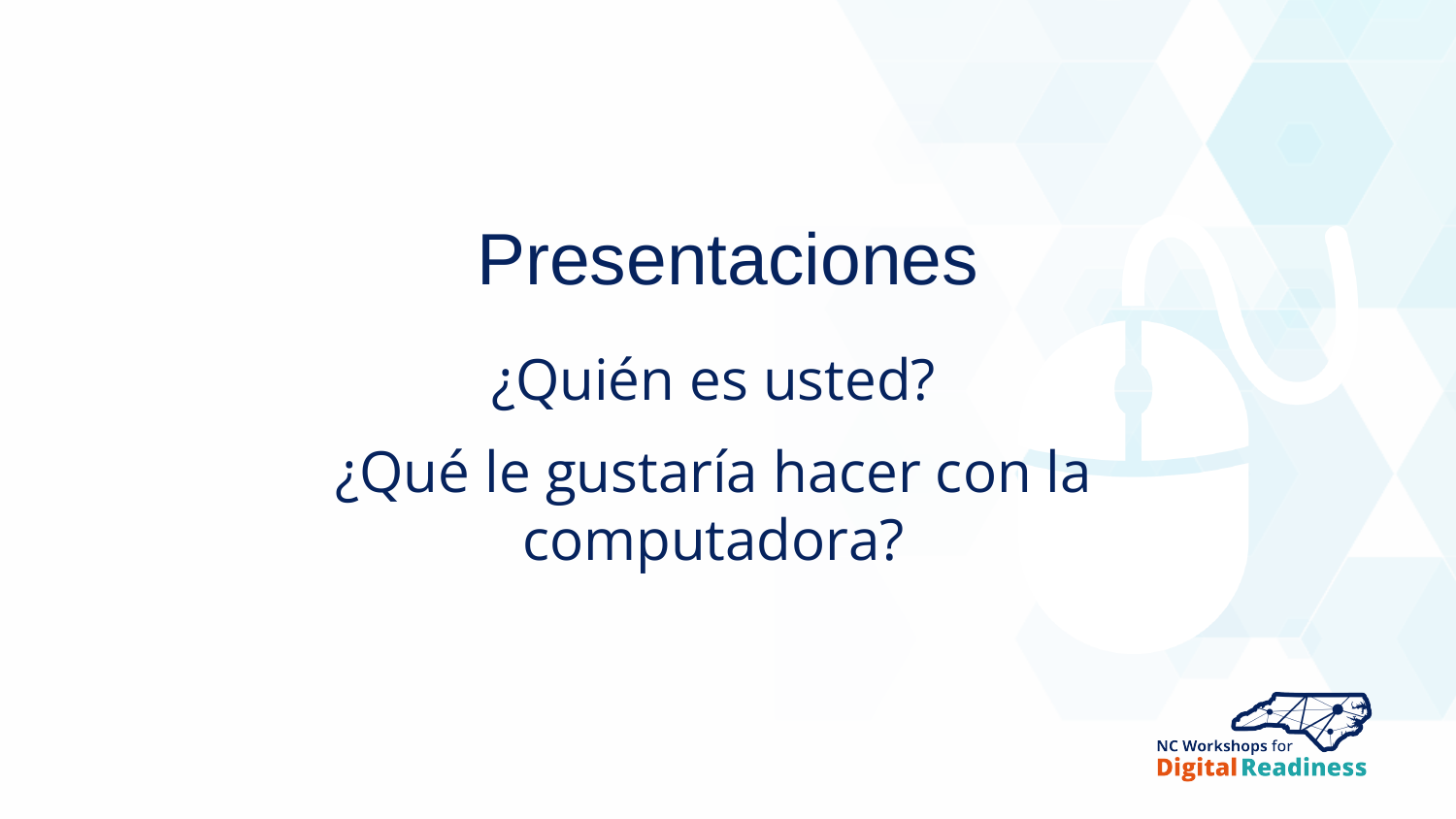

# Presentaciones
¿Quién es usted?
¿Qué le gustaría hacer con la computadora?